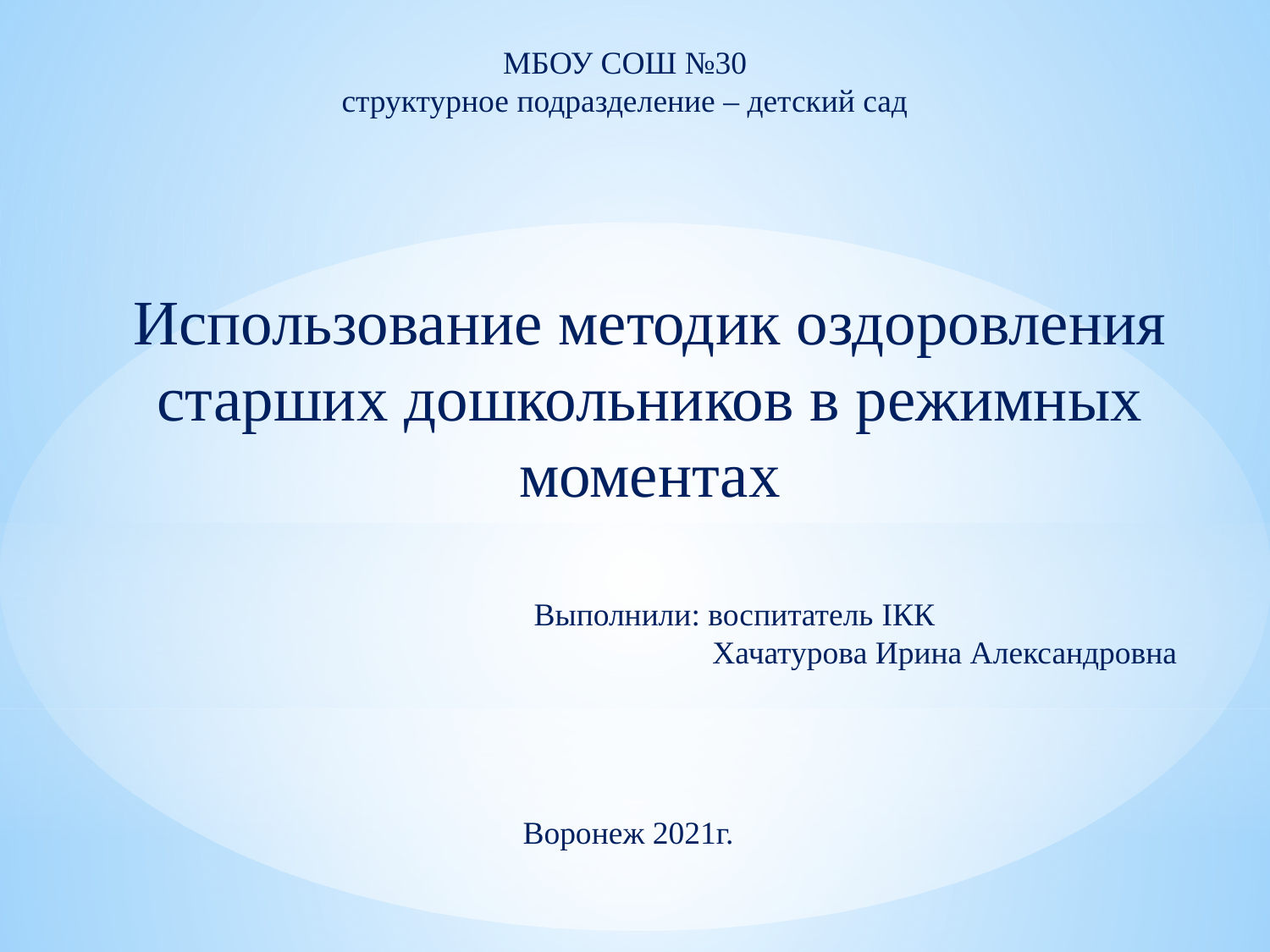

МБОУ СОШ №30
структурное подразделение – детский сад
Использование методик оздоровления старших дошкольников в режимных моментах
 Выполнили: воспитатель IКК
                       Хачатурова Ирина Александровна

Воронеж 2021г.